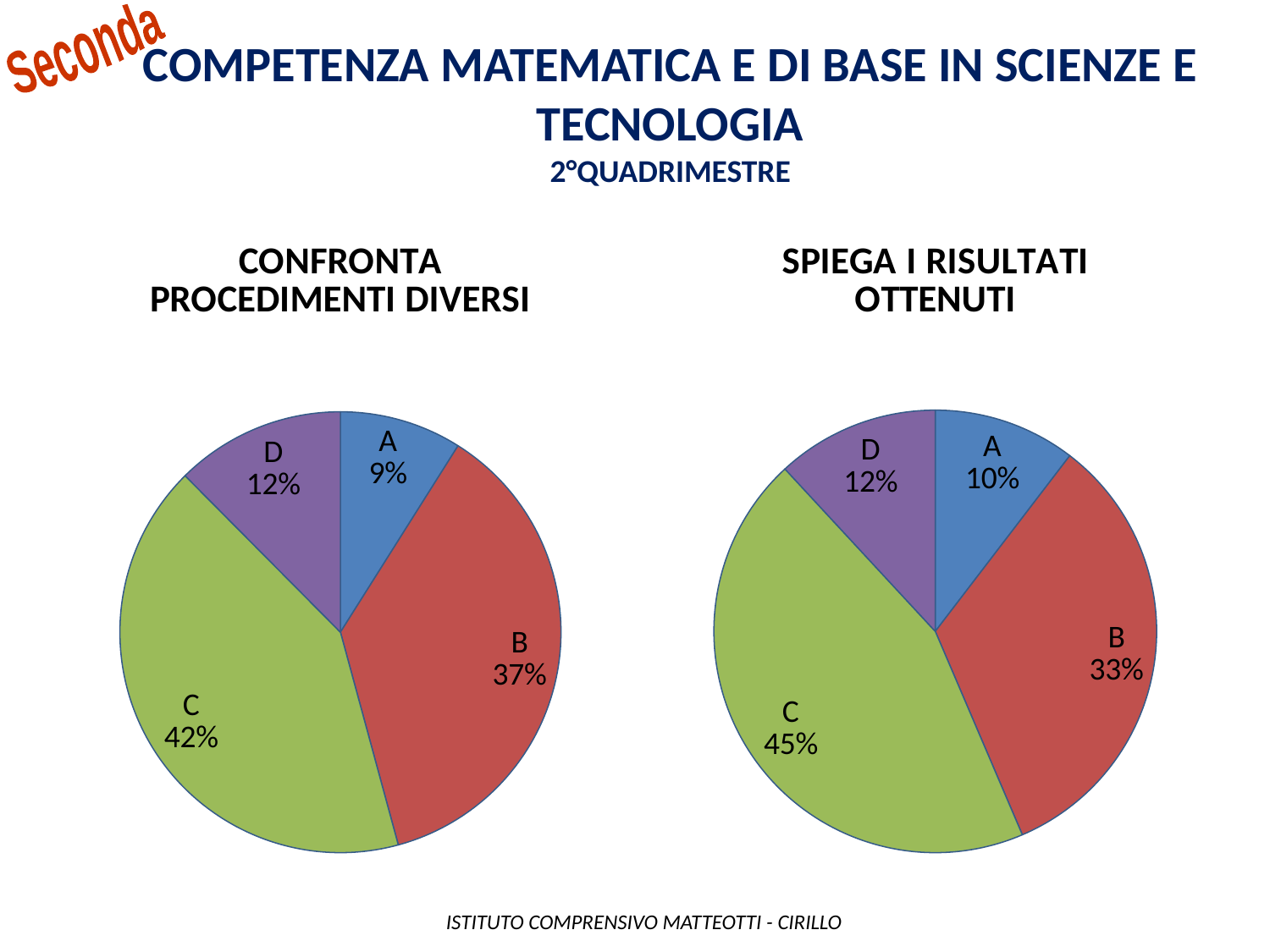

Seconda
CompetenzA Matematica E DI BASE IN scienze e tecnologia
2°QUADRIMESTRE

### Chart: CONFRONTA PROCEDIMENTI DIVERSI

| Category |  |
|---|---|
| A | 18.0 |
| B | 74.0 |
| C | 84.0 |
| D | 25.0 |

### Chart: SPIEGA I RISULTATI OTTENUTI

| Category |  |
|---|---|
| A | 21.0 |
| B | 67.0 |
| C | 90.0 |
| D | 24.0 |
 ISTITUTO COMPRENSIVO MATTEOTTI - CIRILLO